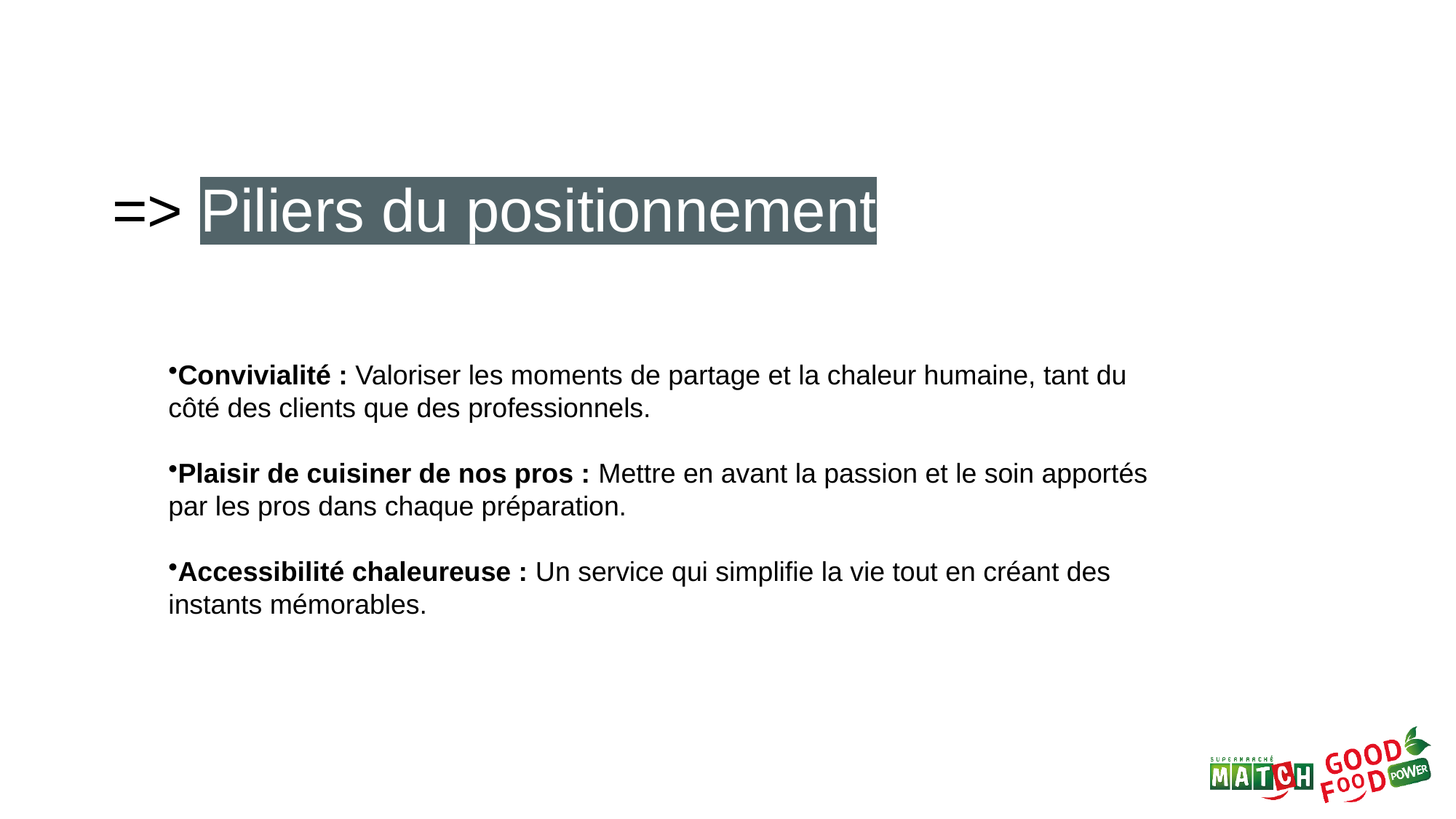

=> Piliers du positionnement
Convivialité : Valoriser les moments de partage et la chaleur humaine, tant du côté des clients que des professionnels.

Plaisir de cuisiner de nos pros : Mettre en avant la passion et le soin apportés par les pros dans chaque préparation.

Accessibilité chaleureuse : Un service qui simplifie la vie tout en créant des instants mémorables.